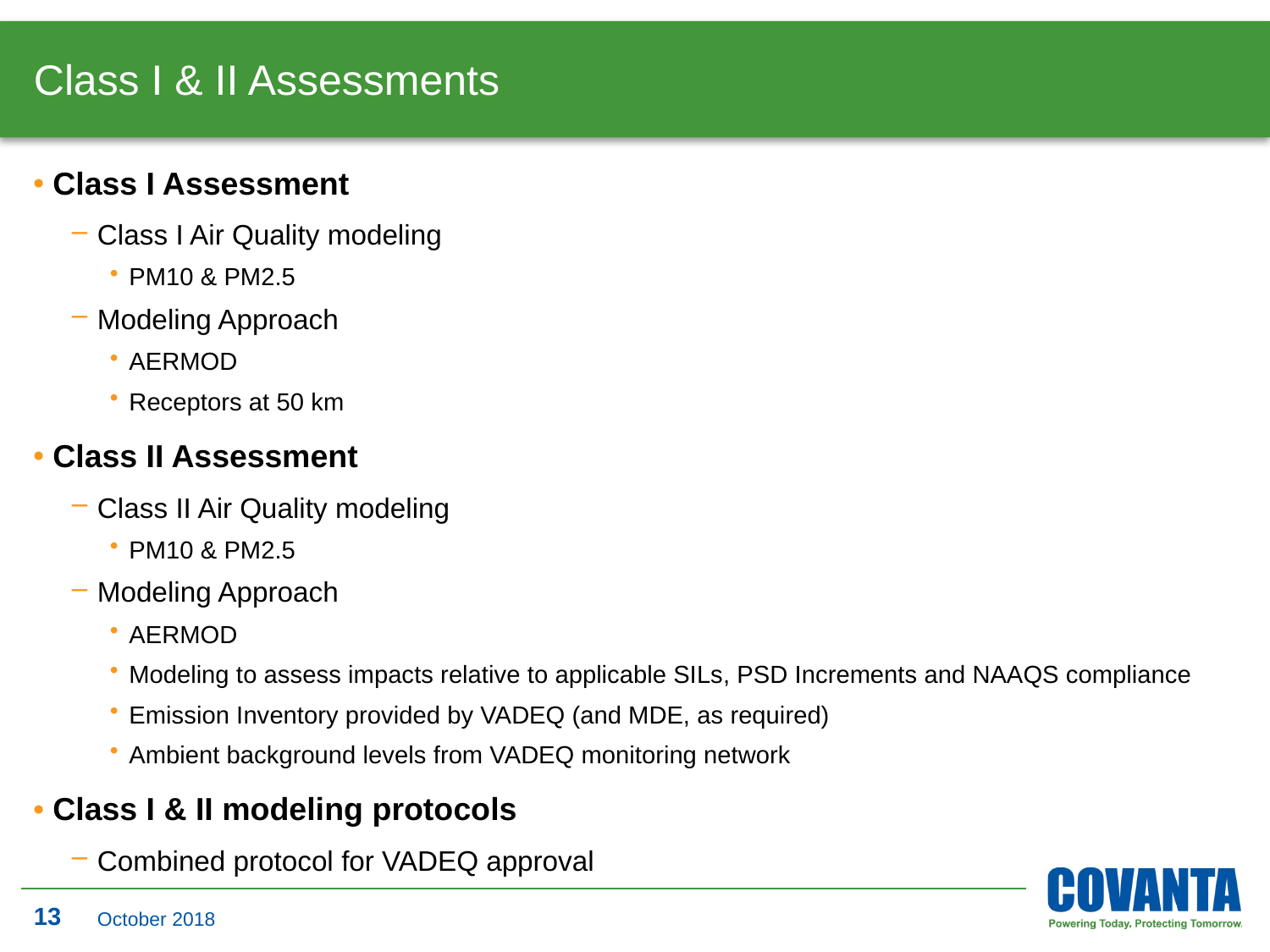

# Class I & II Assessments
Class I Assessment
Class I Air Quality modeling
PM10 & PM2.5
Modeling Approach
AERMOD
Receptors at 50 km
Class II Assessment
Class II Air Quality modeling
PM10 & PM2.5
Modeling Approach
AERMOD
Modeling to assess impacts relative to applicable SILs, PSD Increments and NAAQS compliance
Emission Inventory provided by VADEQ (and MDE, as required)
Ambient background levels from VADEQ monitoring network
Class I & II modeling protocols
Combined protocol for VADEQ approval

13
October 2018